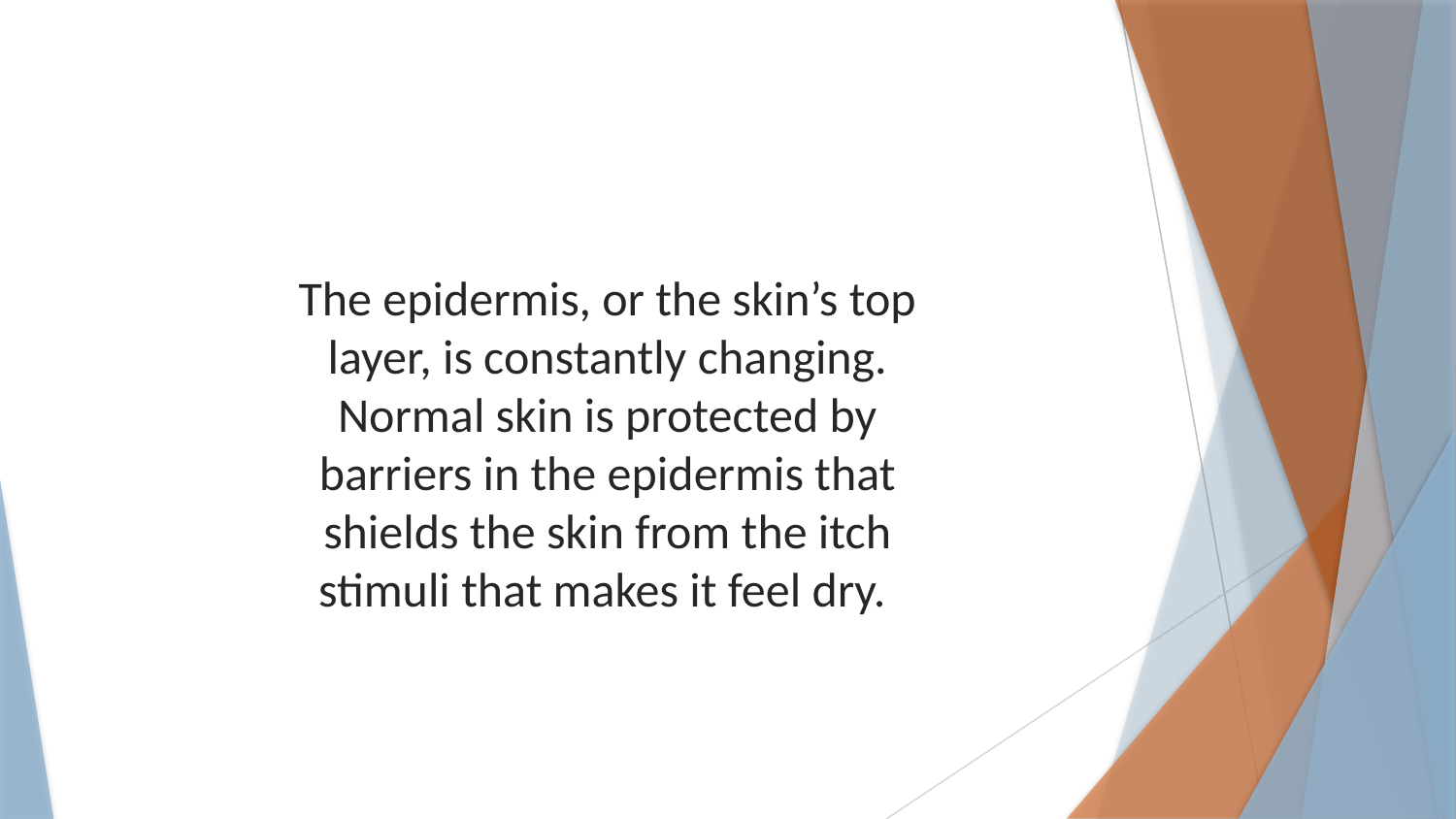

The epidermis, or the skin’s top layer, is constantly changing. Normal skin is protected by barriers in the epidermis that shields the skin from the itch stimuli that makes it feel dry.